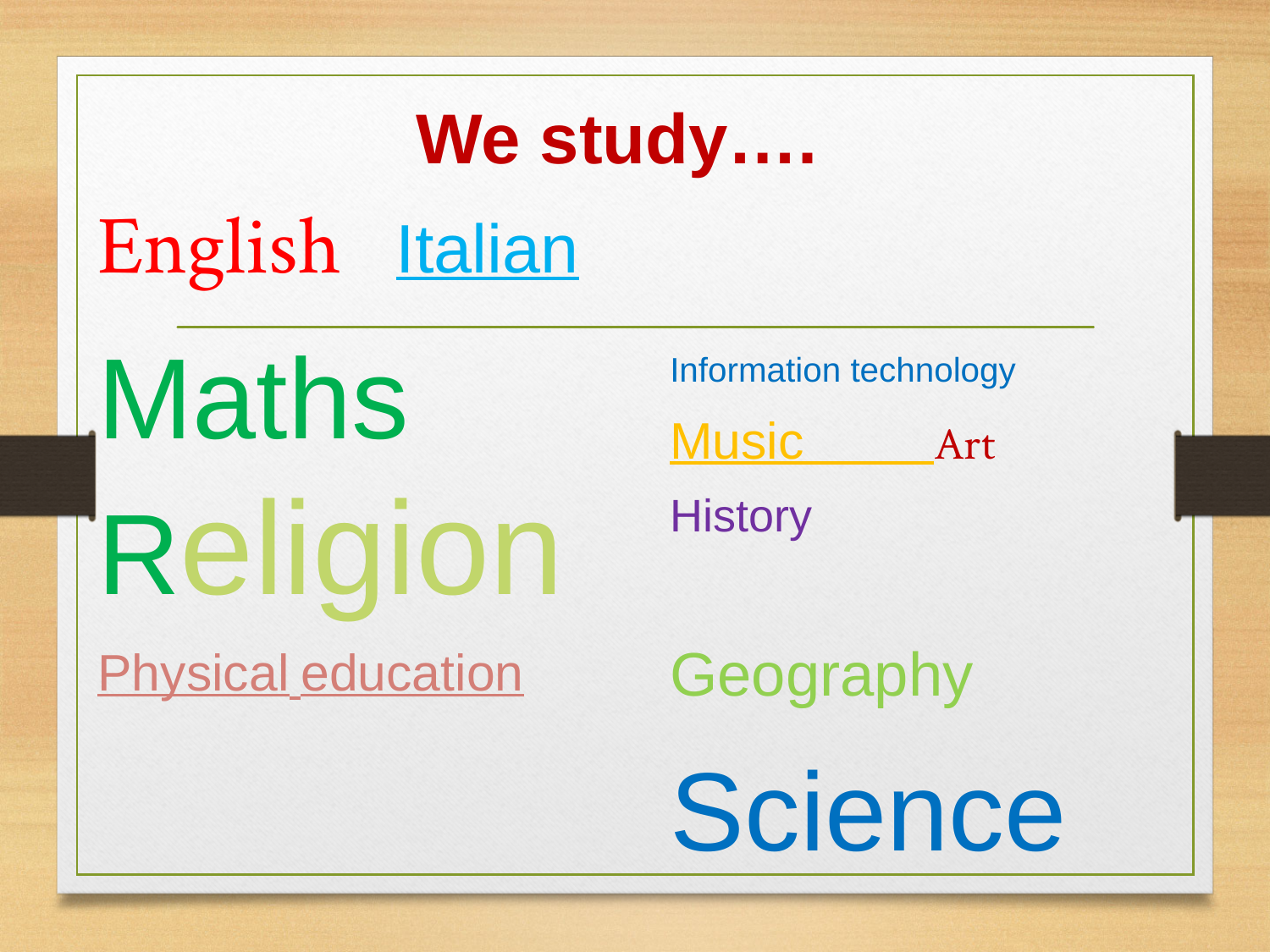

# We study….
English   Italian
Maths Religion
Physical education

Information technology
Music         Art
History

Geography
Science